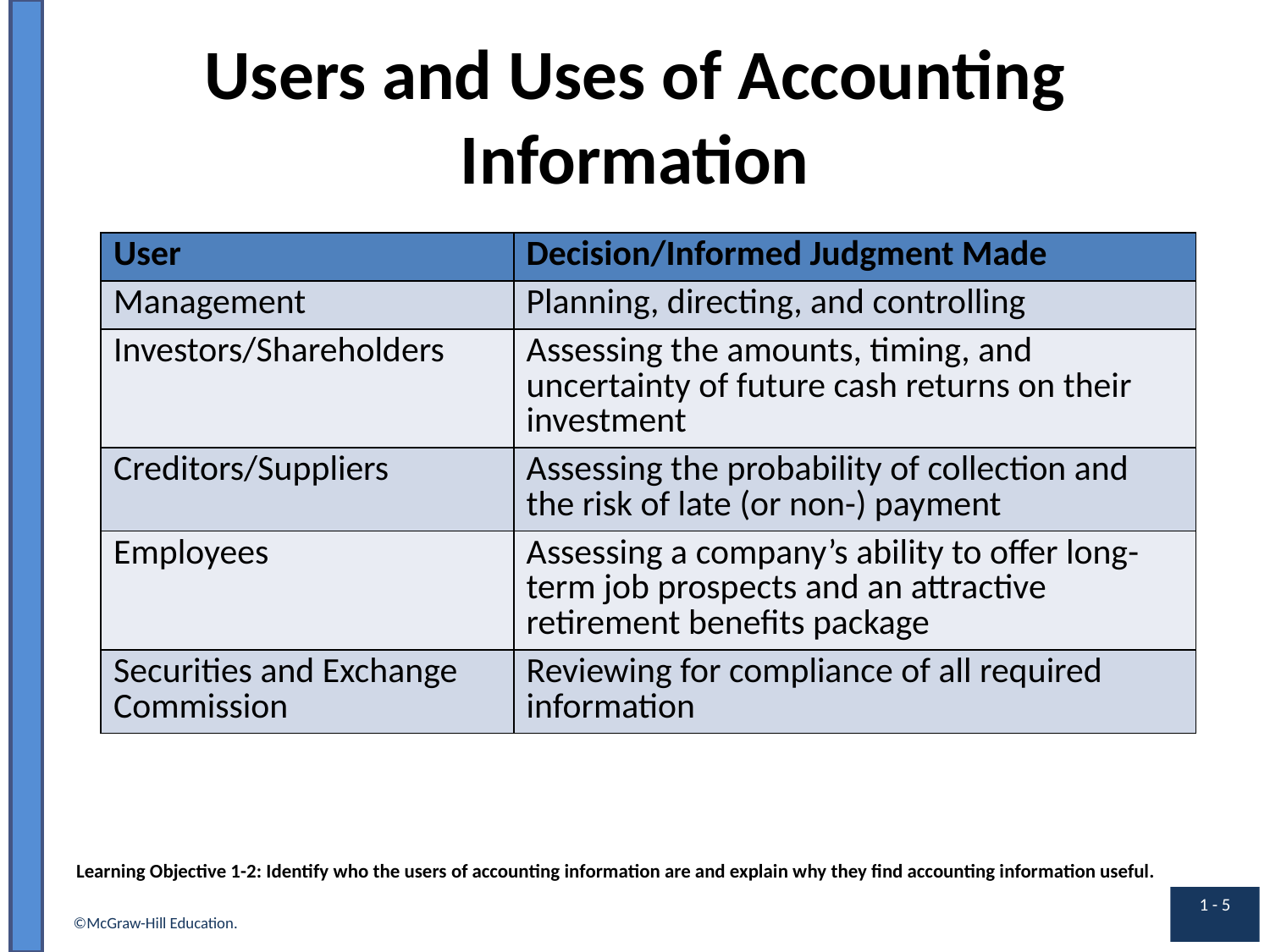

# Users and Uses of Accounting Information
| User | Decision/Informed Judgment Made |
| --- | --- |
| Management | Planning, directing, and controlling |
| Investors/Shareholders | Assessing the amounts, timing, and uncertainty of future cash returns on their investment |
| Creditors/Suppliers | Assessing the probability of collection and the risk of late (or non-) payment |
| Employees | Assessing a company’s ability to offer long-term job prospects and an attractive retirement benefits package |
| Securities and Exchange Commission | Reviewing for compliance of all required information |
Learning Objective 1-2: Identify who the users of accounting information are and explain why they find accounting information useful.